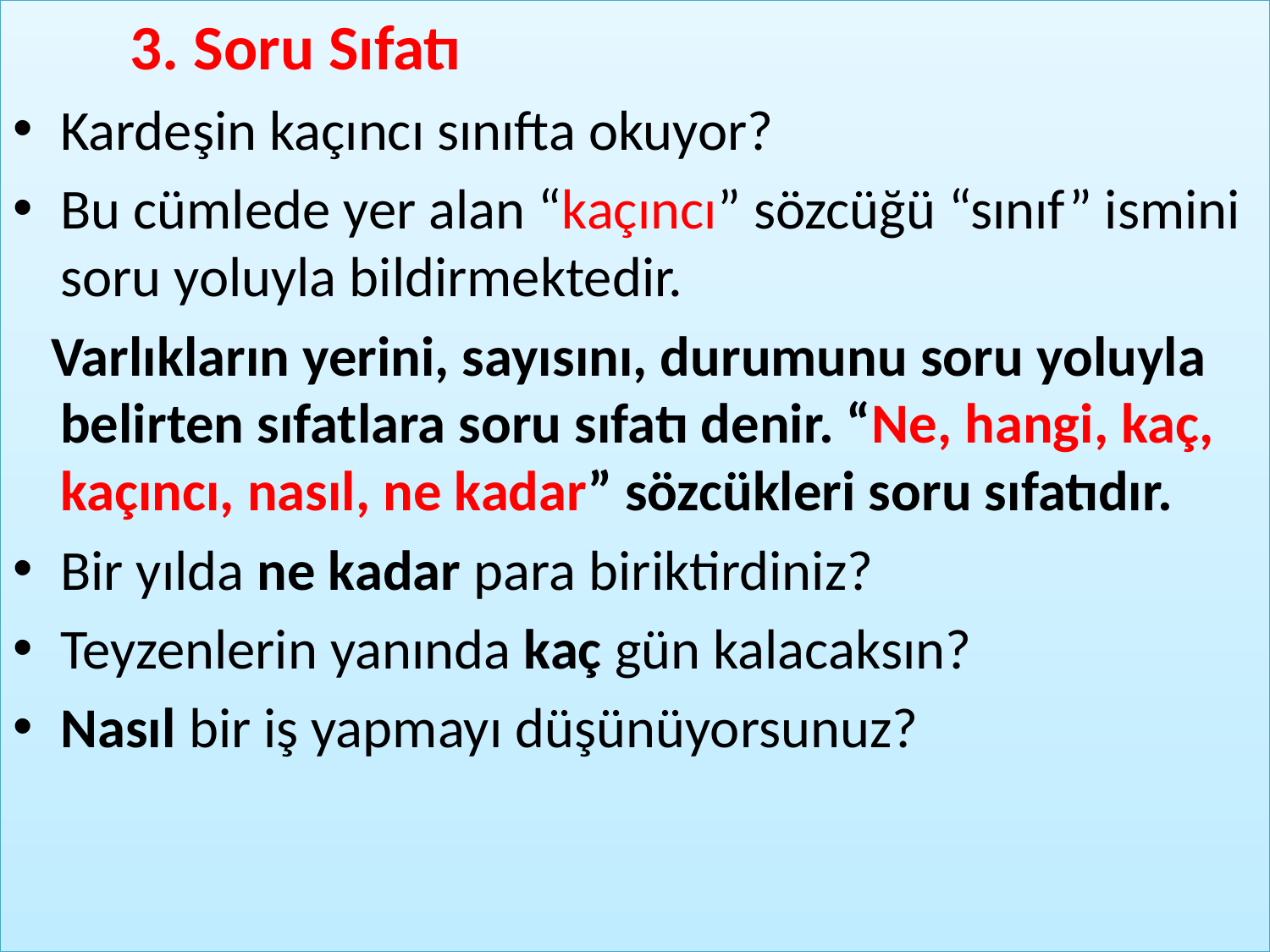

3. Soru Sıfatı
Kardeşin kaçıncı sınıfta okuyor?
Bu cümlede yer alan “kaçıncı” sözcüğü “sınıf” ismini soru yoluyla bildirmektedir.
   Varlıkların yerini, sayısını, durumunu soru yoluyla belirten sıfatlara soru sıfatı denir. “Ne, hangi, kaç, kaçıncı, nasıl, ne kadar” sözcükleri soru sıfatıdır.
Bir yılda ne kadar para biriktirdiniz?
Teyzenlerin yanında kaç gün kalacaksın?
Nasıl bir iş yapmayı düşünüyorsunuz?